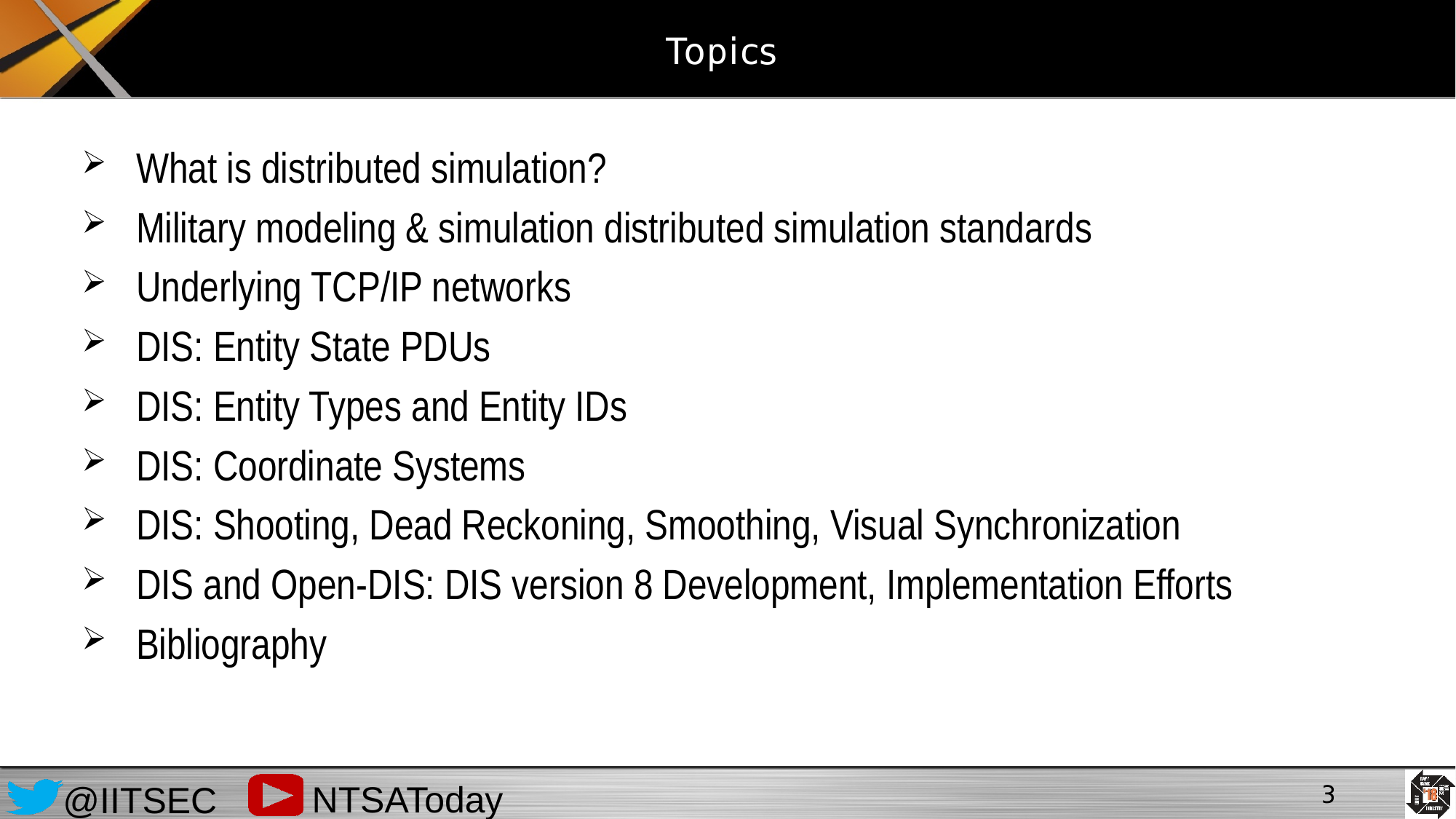

# Topics
What is distributed simulation?
Military modeling & simulation distributed simulation standards
Underlying TCP/IP networks
DIS: Entity State PDUs
DIS: Entity Types and Entity IDs
DIS: Coordinate Systems
DIS: Shooting, Dead Reckoning, Smoothing, Visual Synchronization
DIS and Open-DIS: DIS version 8 Development, Implementation Efforts
Bibliography
3